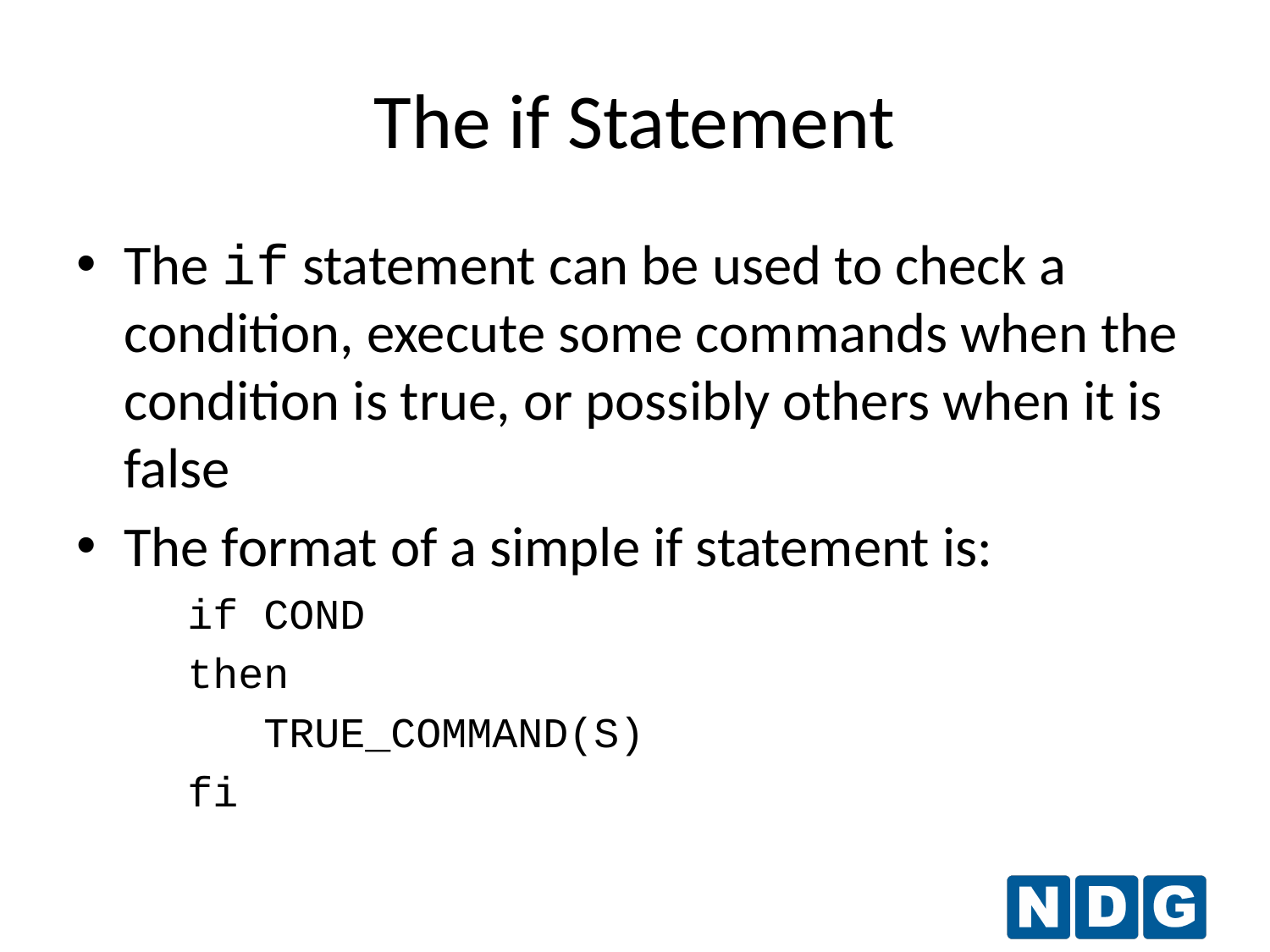

The if Statement
The if statement can be used to check a condition, execute some commands when the condition is true, or possibly others when it is false
The format of a simple if statement is:
if COND
then
   TRUE_COMMAND(S)
fi